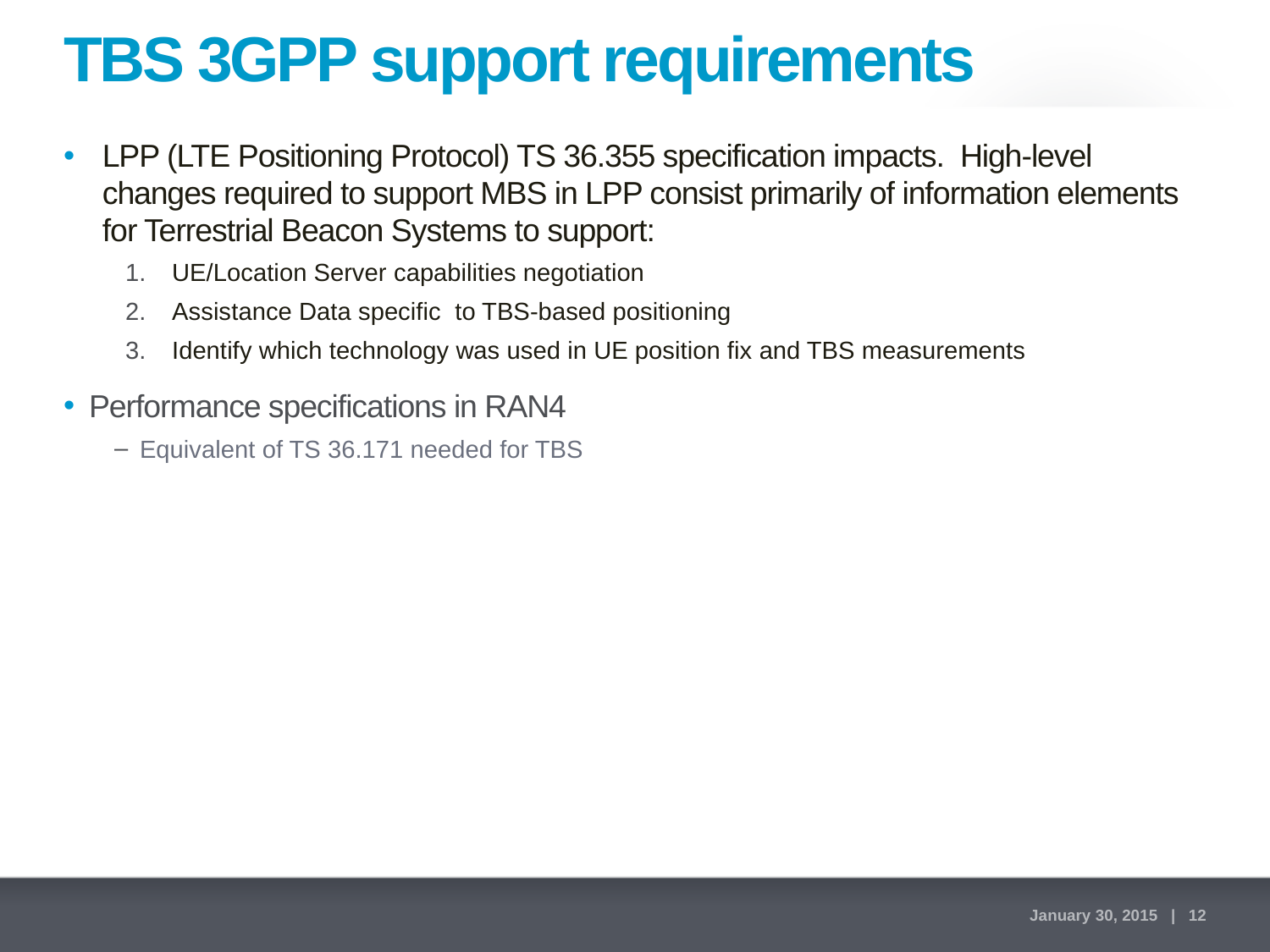

# TBS 3GPP support requirements
LPP (LTE Positioning Protocol) TS 36.355 specification impacts.  High-level changes required to support MBS in LPP consist primarily of information elements for Terrestrial Beacon Systems to support:
UE/Location Server capabilities negotiation
Assistance Data specific  to TBS-based positioning
Identify which technology was used in UE position fix and TBS measurements
Performance specifications in RAN4
Equivalent of TS 36.171 needed for TBS
January 30, 2015   |   12